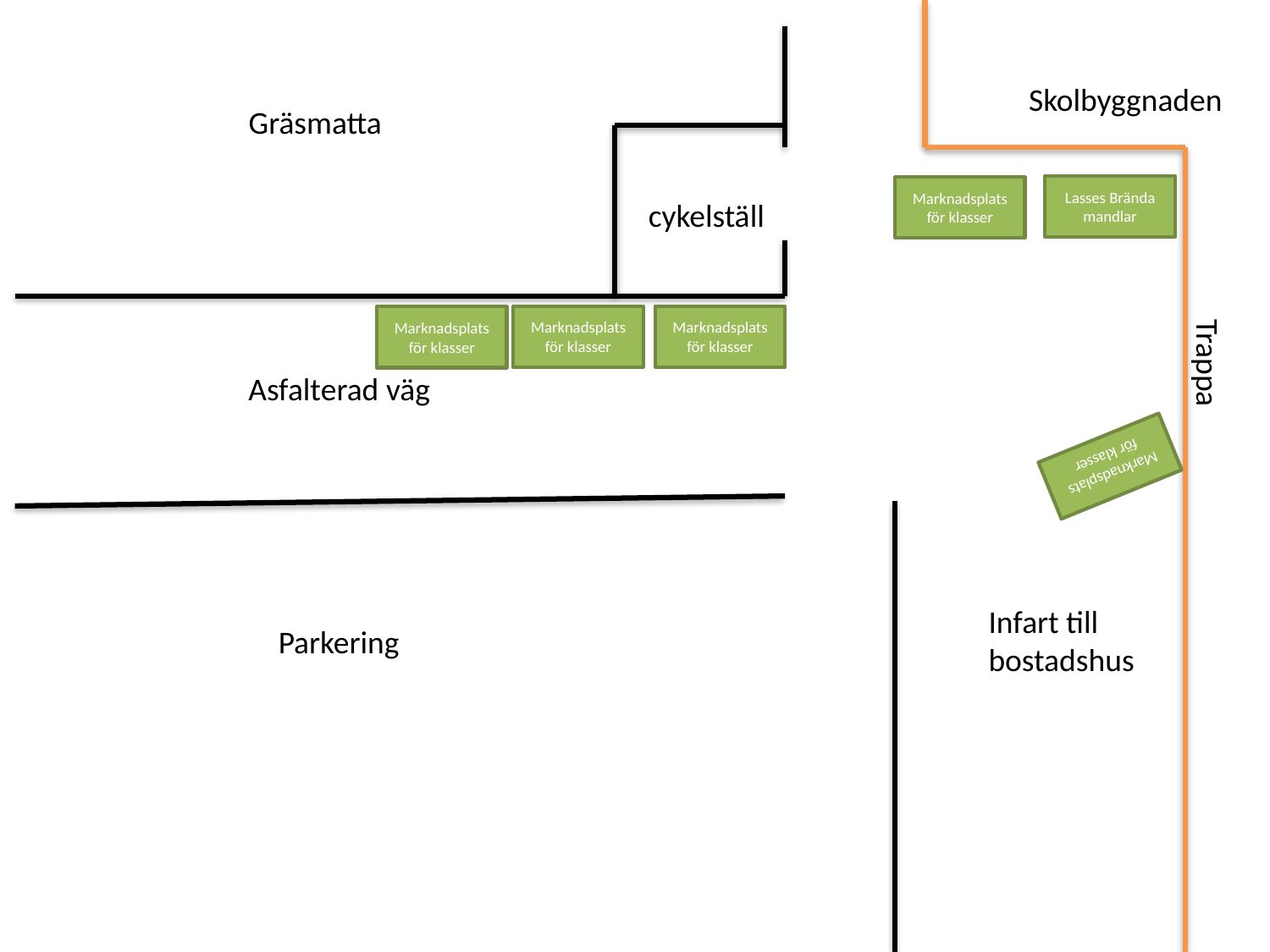

Skolbyggnaden
Gräsmatta
Lasses Brända mandlar
Marknadsplats för klasser
cykelställ
Marknadsplats för klasser
Marknadsplats för klasser
Marknadsplats för klasser
Trappa
Asfalterad väg
Marknadsplats för klasser
Infart till
bostadshus
Parkering